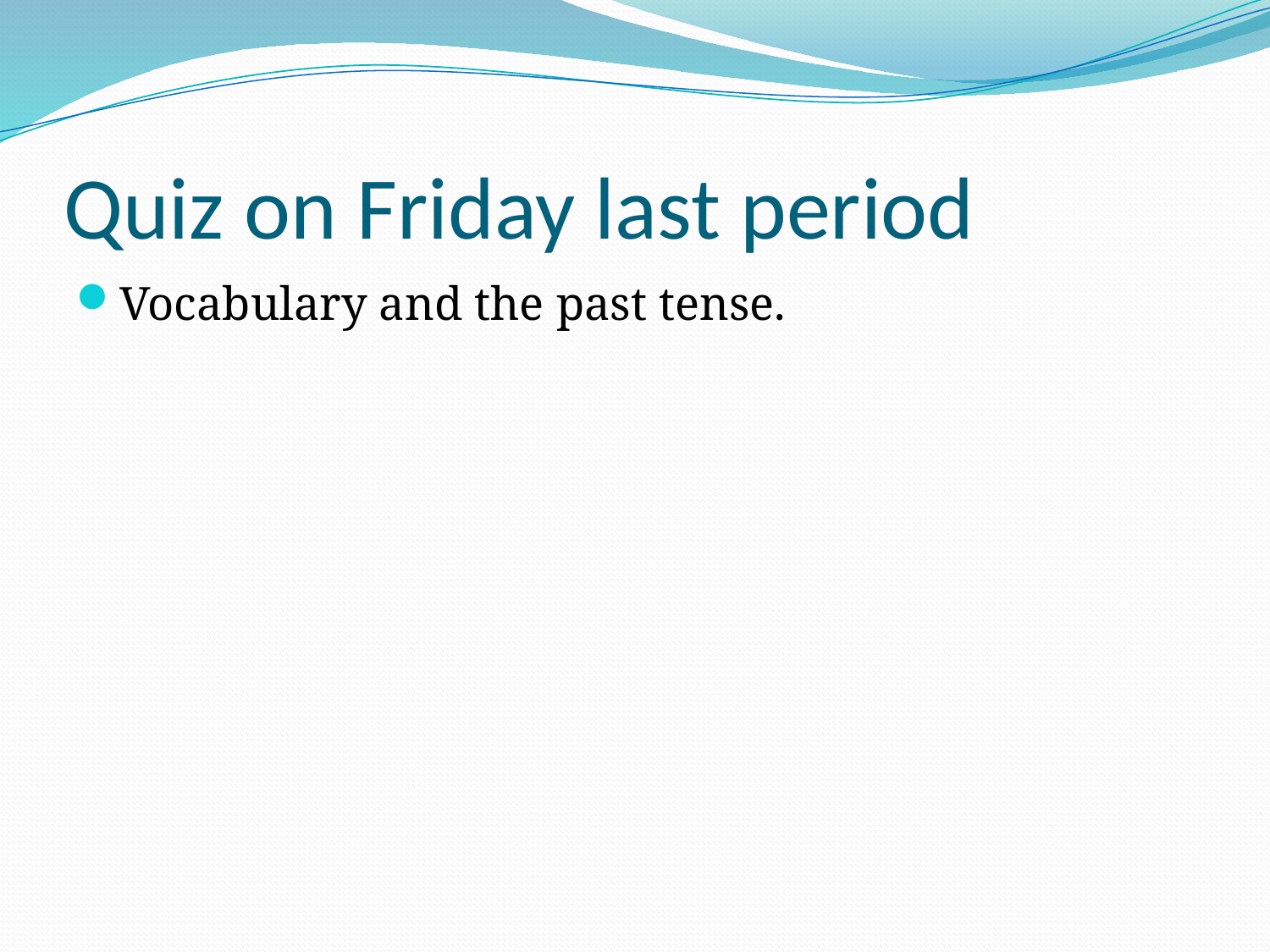

# Quiz on Friday last period
Vocabulary and the past tense.